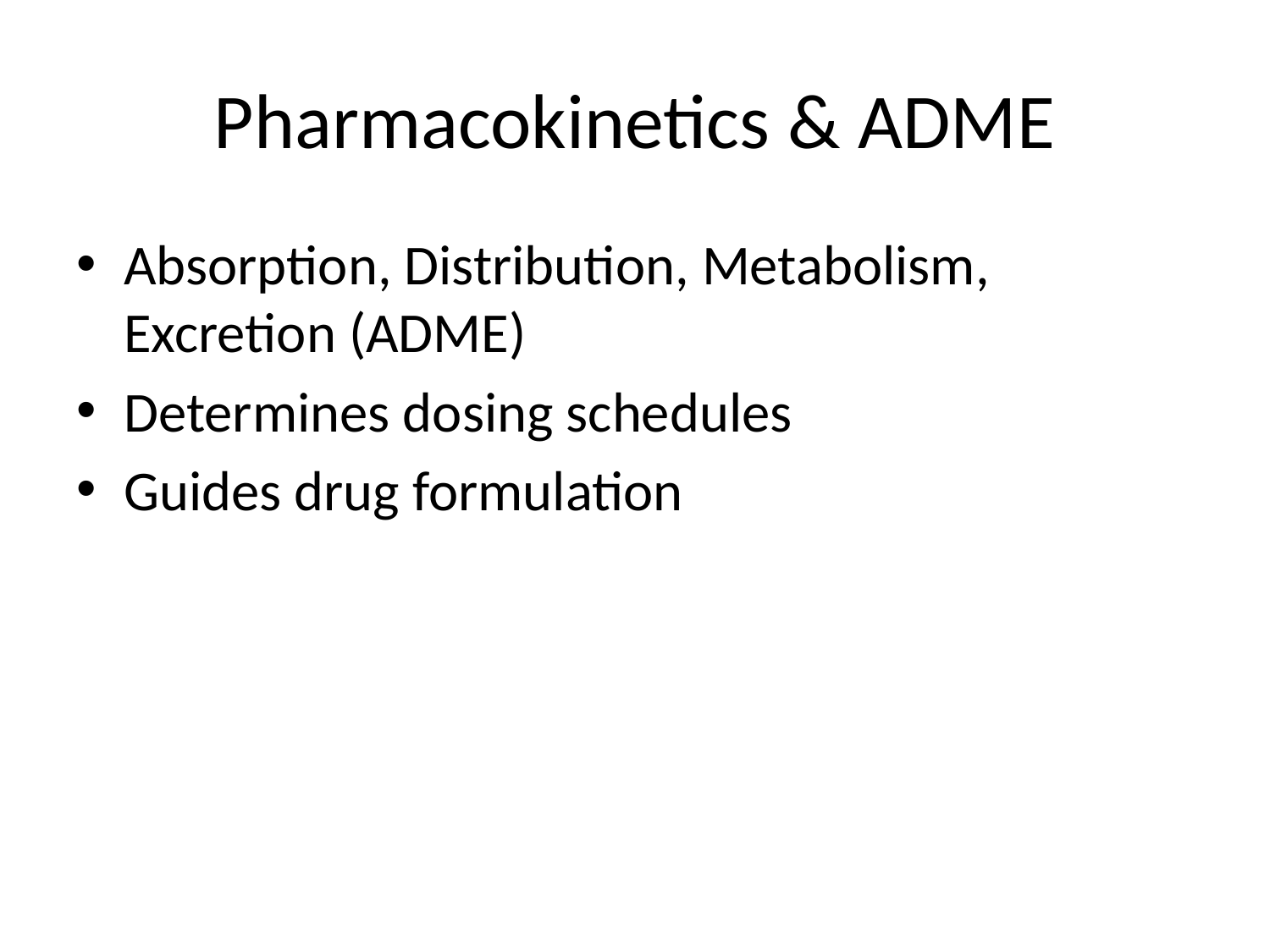

# Pharmacokinetics & ADME
Absorption, Distribution, Metabolism, Excretion (ADME)
Determines dosing schedules
Guides drug formulation